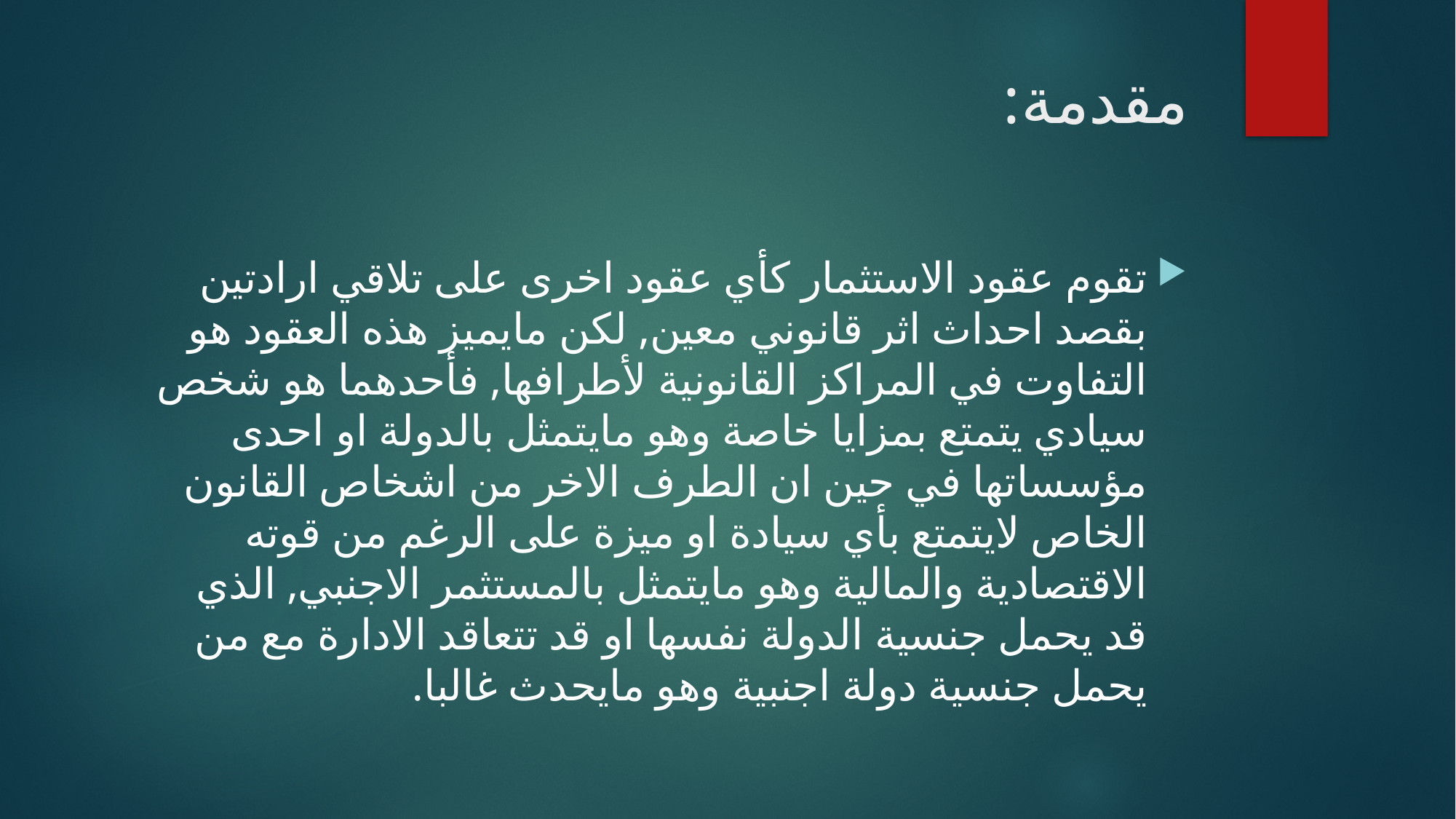

# مقدمة:
تقوم عقود الاستثمار كأي عقود اخرى على تلاقي ارادتين بقصد احداث اثر قانوني معين, لكن مايميز هذه العقود هو التفاوت في المراكز القانونية لأطرافها, فأحدهما هو شخص سيادي يتمتع بمزايا خاصة وهو مايتمثل بالدولة او احدى مؤسساتها في حين ان الطرف الاخر من اشخاص القانون الخاص لايتمتع بأي سيادة او ميزة على الرغم من قوته الاقتصادية والمالية وهو مايتمثل بالمستثمر الاجنبي, الذي قد يحمل جنسية الدولة نفسها او قد تتعاقد الادارة مع من يحمل جنسية دولة اجنبية وهو مايحدث غالبا.